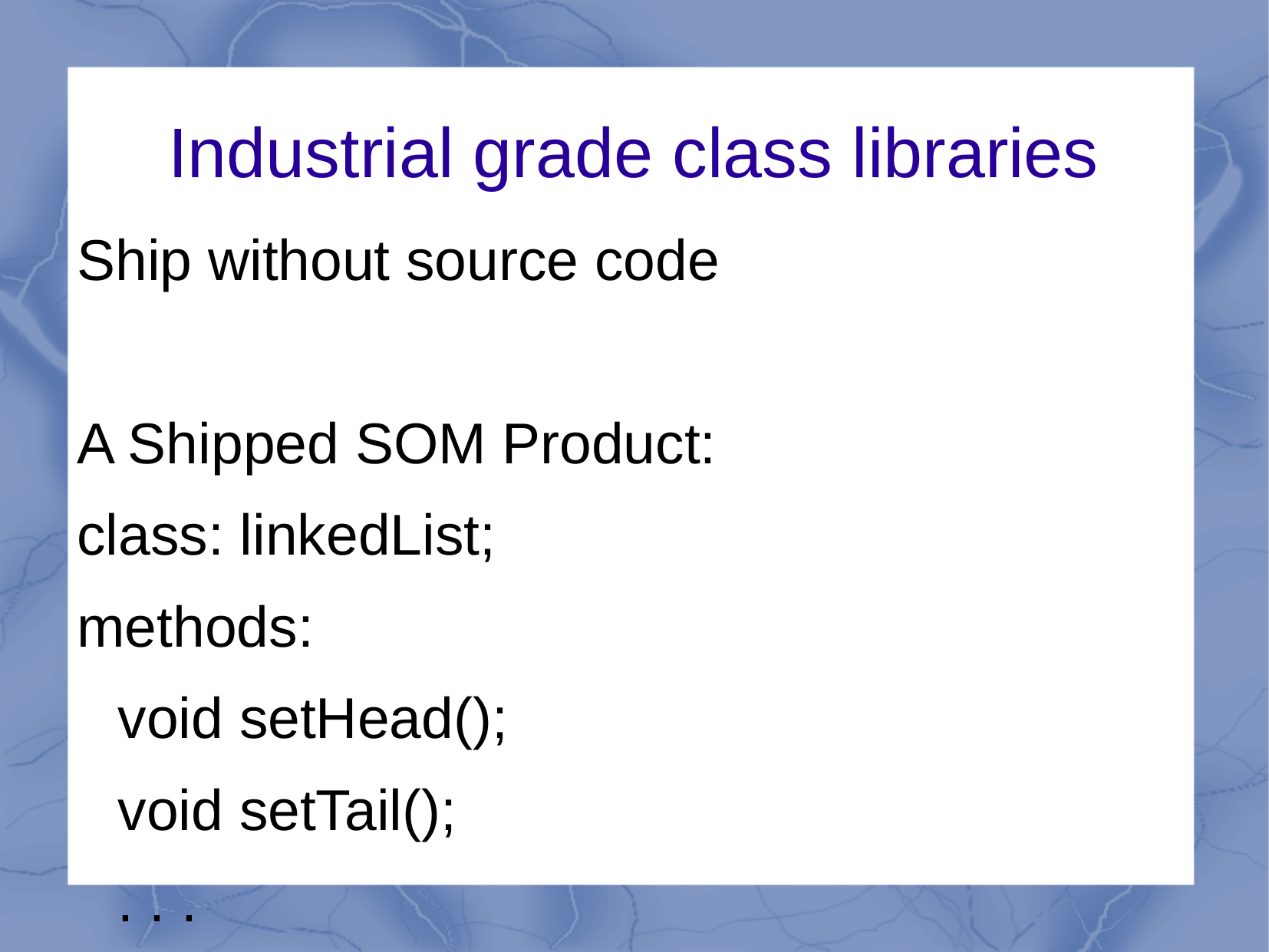

Industrial grade class libraries
Ship without source code

A Shipped SOM Product:
class: linkedList;
methods:
 	void setHead();
 	void setTail();
 	. . .